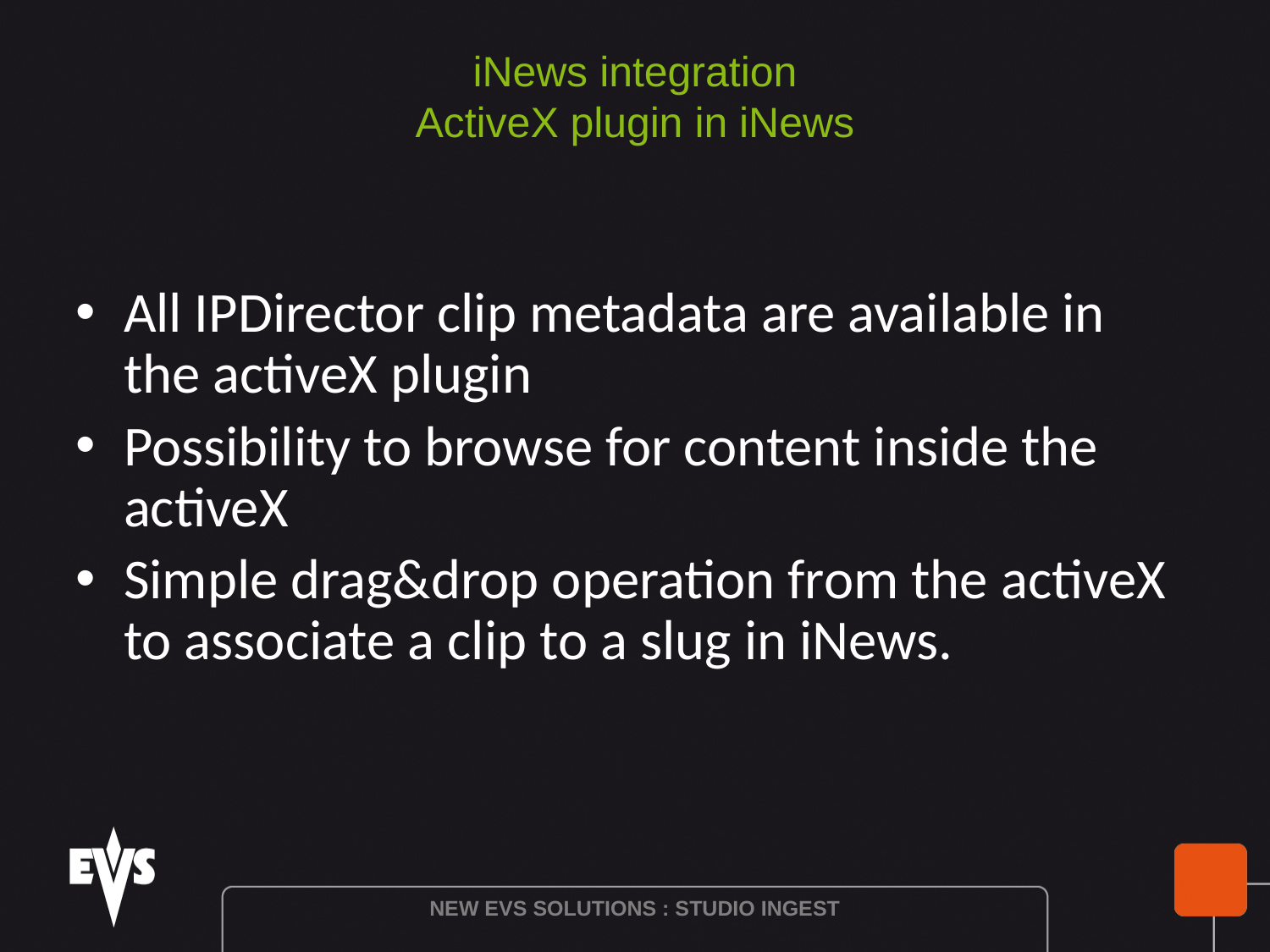

iNews integration
ActiveX plugin in iNews
All IPDirector clip metadata are available in the activeX plugin
Possibility to browse for content inside the activeX
Simple drag&drop operation from the activeX to associate a clip to a slug in iNews.